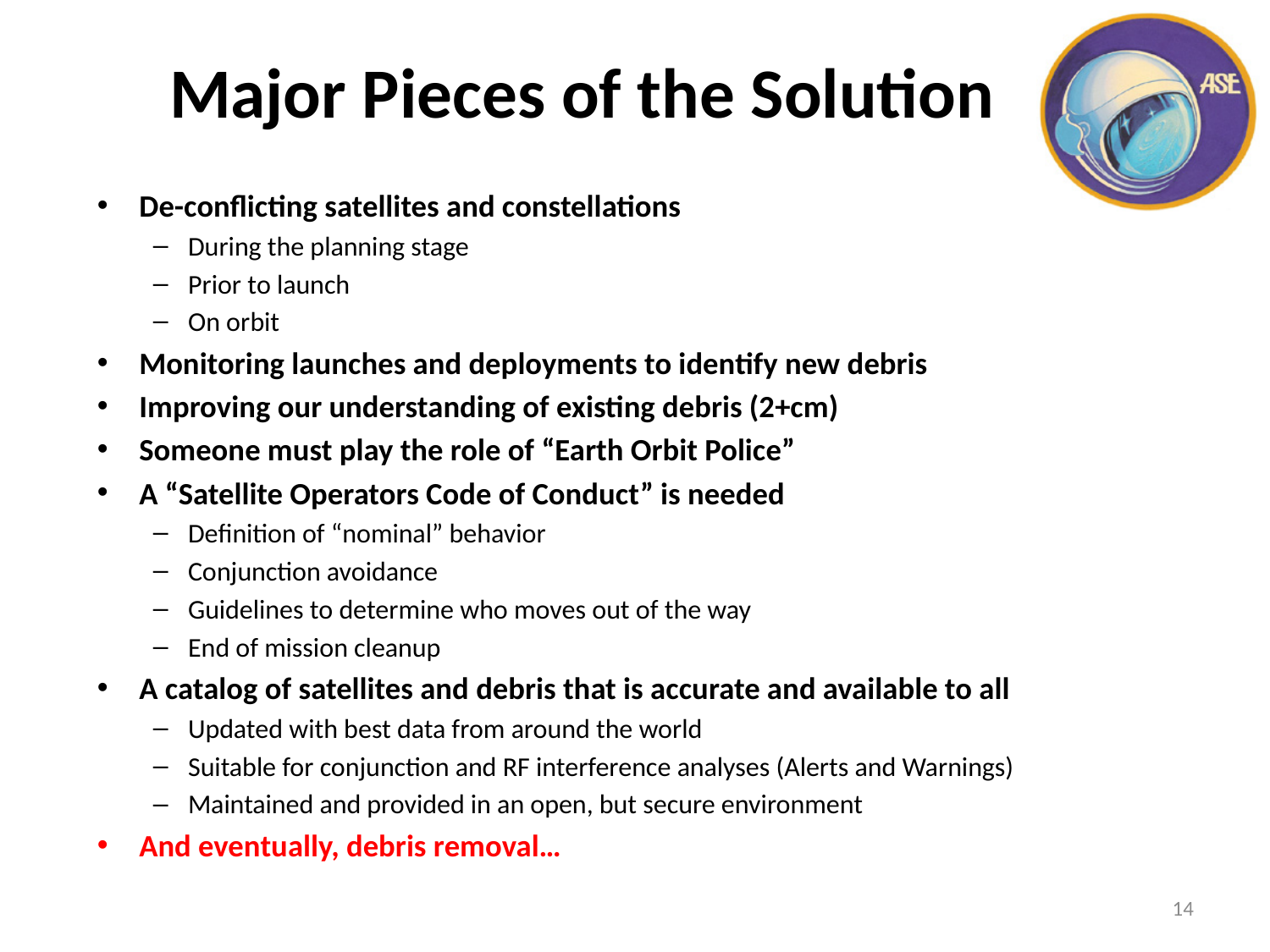

# Major Pieces of the Solution
De-conflicting satellites and constellations
During the planning stage
Prior to launch
On orbit
Monitoring launches and deployments to identify new debris
Improving our understanding of existing debris (2+cm)
Someone must play the role of “Earth Orbit Police”
A “Satellite Operators Code of Conduct” is needed
Definition of “nominal” behavior
Conjunction avoidance
Guidelines to determine who moves out of the way
End of mission cleanup
A catalog of satellites and debris that is accurate and available to all
Updated with best data from around the world
Suitable for conjunction and RF interference analyses (Alerts and Warnings)
Maintained and provided in an open, but secure environment
And eventually, debris removal…
14